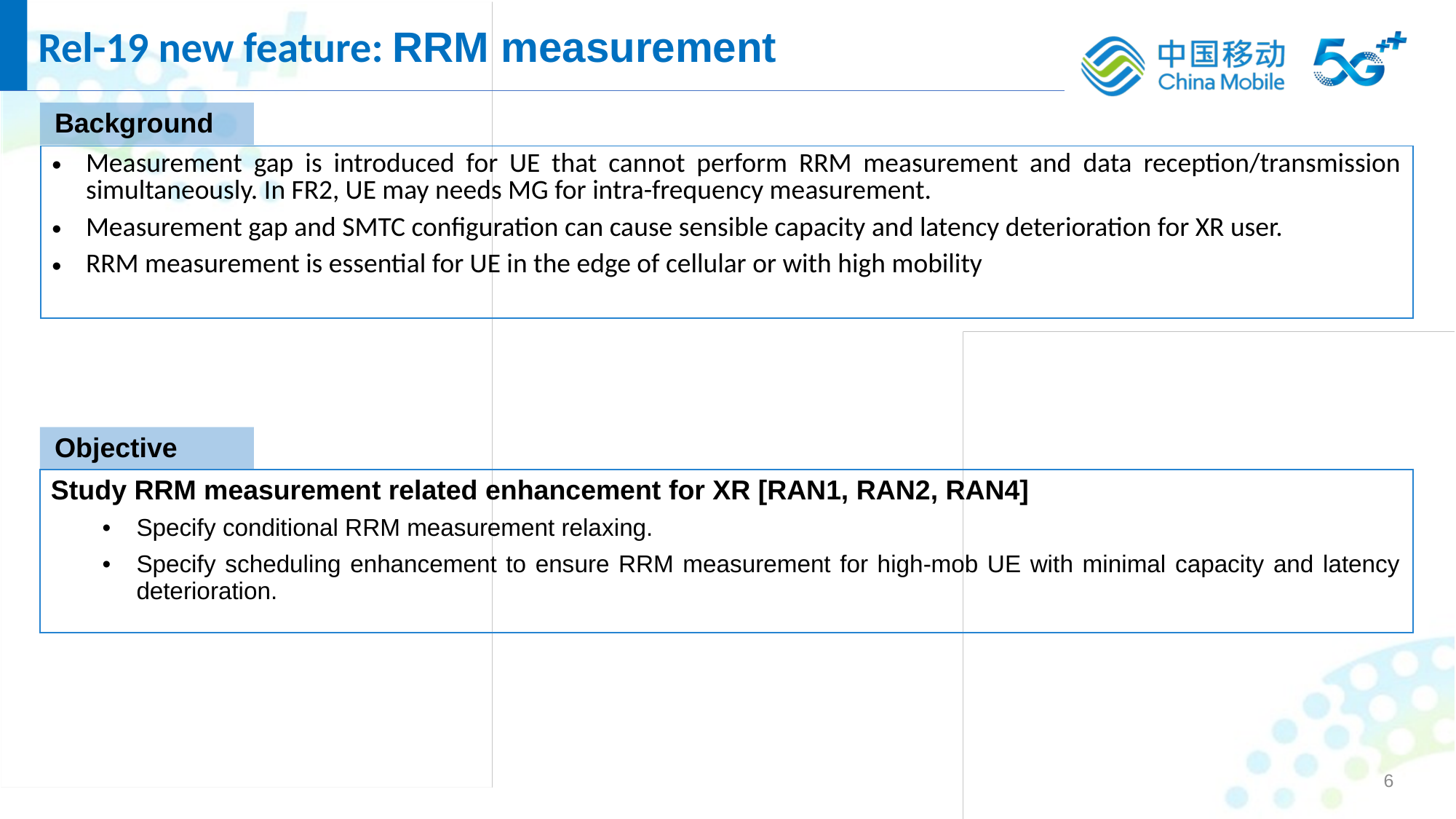

Rel-19 new feature: RRM measurement

Background

| Measurement gap is introduced for UE that cannot perform RRM measurement and data reception/transmission simultaneously. In FR2, UE may needs MG for intra-frequency measurement. Measurement gap and SMTC configuration can cause sensible capacity and latency deterioration for XR user. RRM measurement is essential for UE in the edge of cellular or with high mobility |
| --- |
Objective

| Study RRM measurement related enhancement for XR [RAN1, RAN2, RAN4] Specify conditional RRM measurement relaxing. Specify scheduling enhancement to ensure RRM measurement for high-mob UE with minimal capacity and latency deterioration. |
| --- |
6